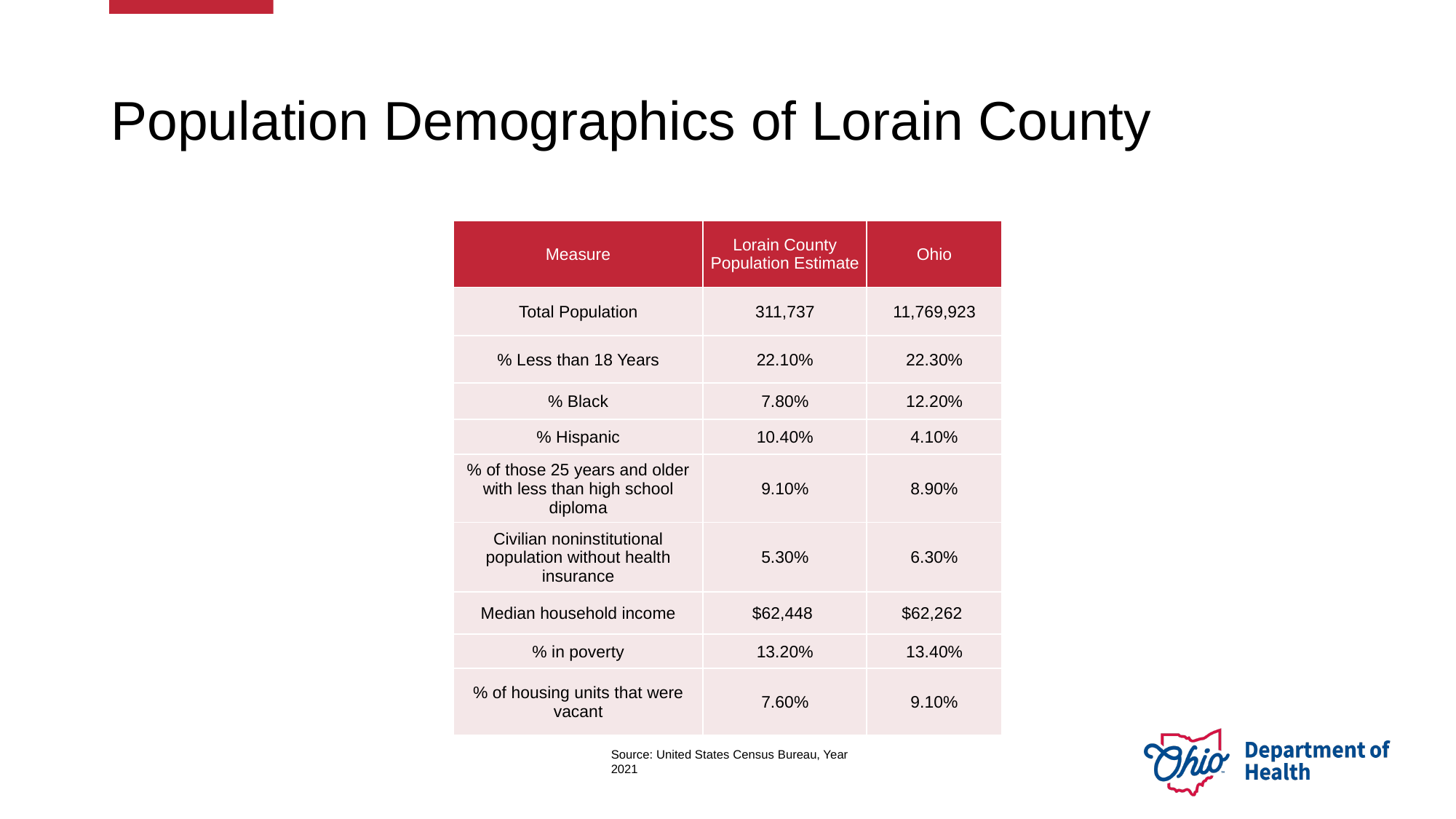

# Population Demographics of Lorain County
| Measure | Lorain County Population Estimate | Ohio |
| --- | --- | --- |
| Total Population | 311,737 | 11,769,923 |
| % Less than 18 Years | 22.10% | 22.30% |
| % Black | 7.80% | 12.20% |
| % Hispanic | 10.40% | 4.10% |
| % of those 25 years and older with less than high school diploma | 9.10% | 8.90% |
| Civilian noninstitutional population without health insurance | 5.30% | 6.30% |
| Median household income | $62,448 | $62,262 |
| % in poverty | 13.20% | 13.40% |
| % of housing units that were vacant | 7.60% | 9.10% |
Source: United States Census Bureau, Year 2021